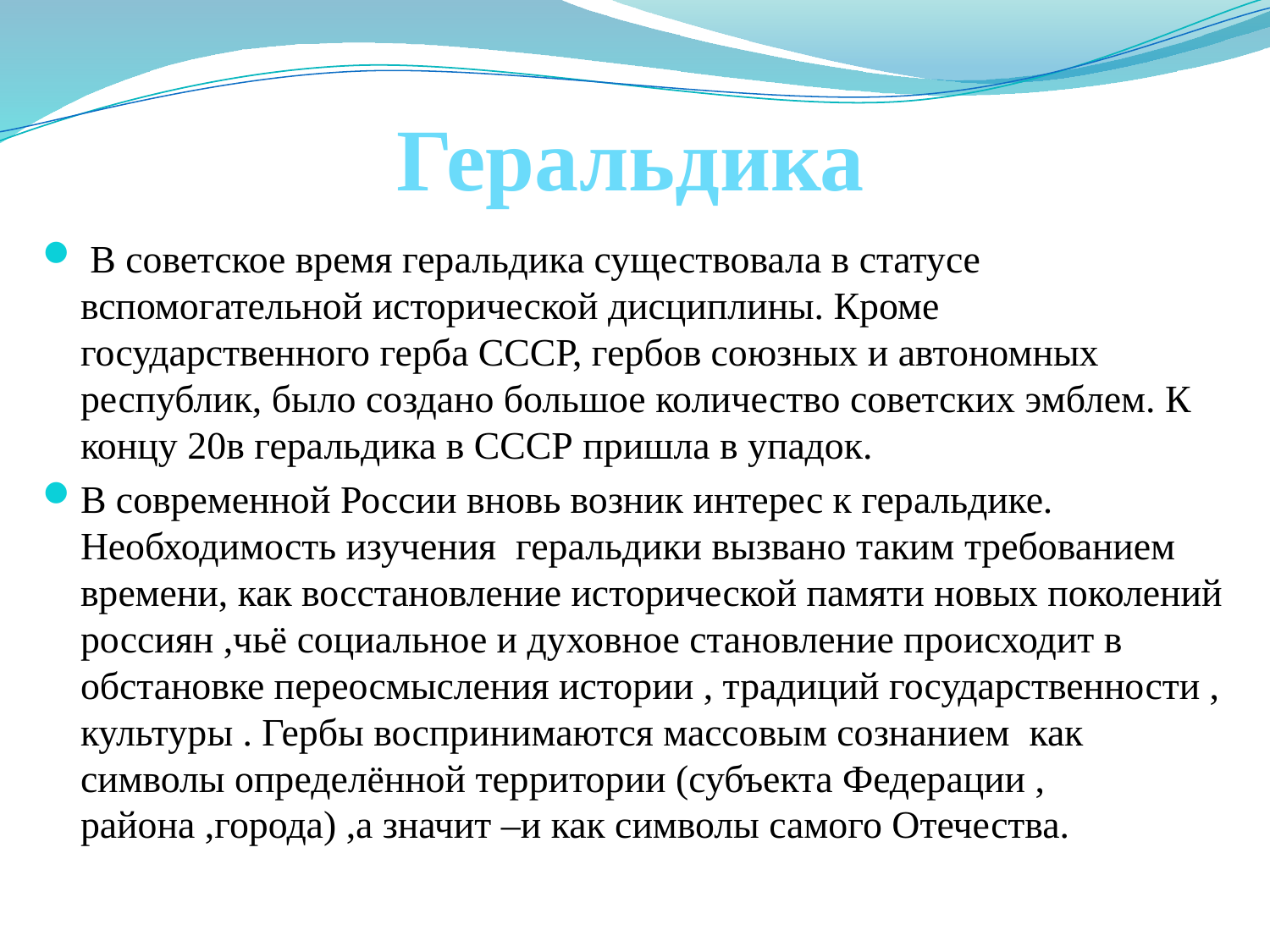

# Геральдика
 В советское время геральдика существовала в статусе вспомогательной исторической дисциплины. Кроме государственного герба СССР, гербов союзных и автономных республик, было создано большое количество советских эмблем. К концу 20в геральдика в СССР пришла в упадок.
В современной России вновь возник интерес к геральдике. Необходимость изучения  геральдики вызвано таким требованием времени, как восстановление исторической памяти новых поколений россиян ,чьё социальное и духовное становление происходит в обстановке переосмысления истории , традиций государственности , культуры . Гербы воспринимаются массовым сознанием  как символы определённой территории (субъекта Федерации , района ,города) ,а значит –и как символы самого Отечества.